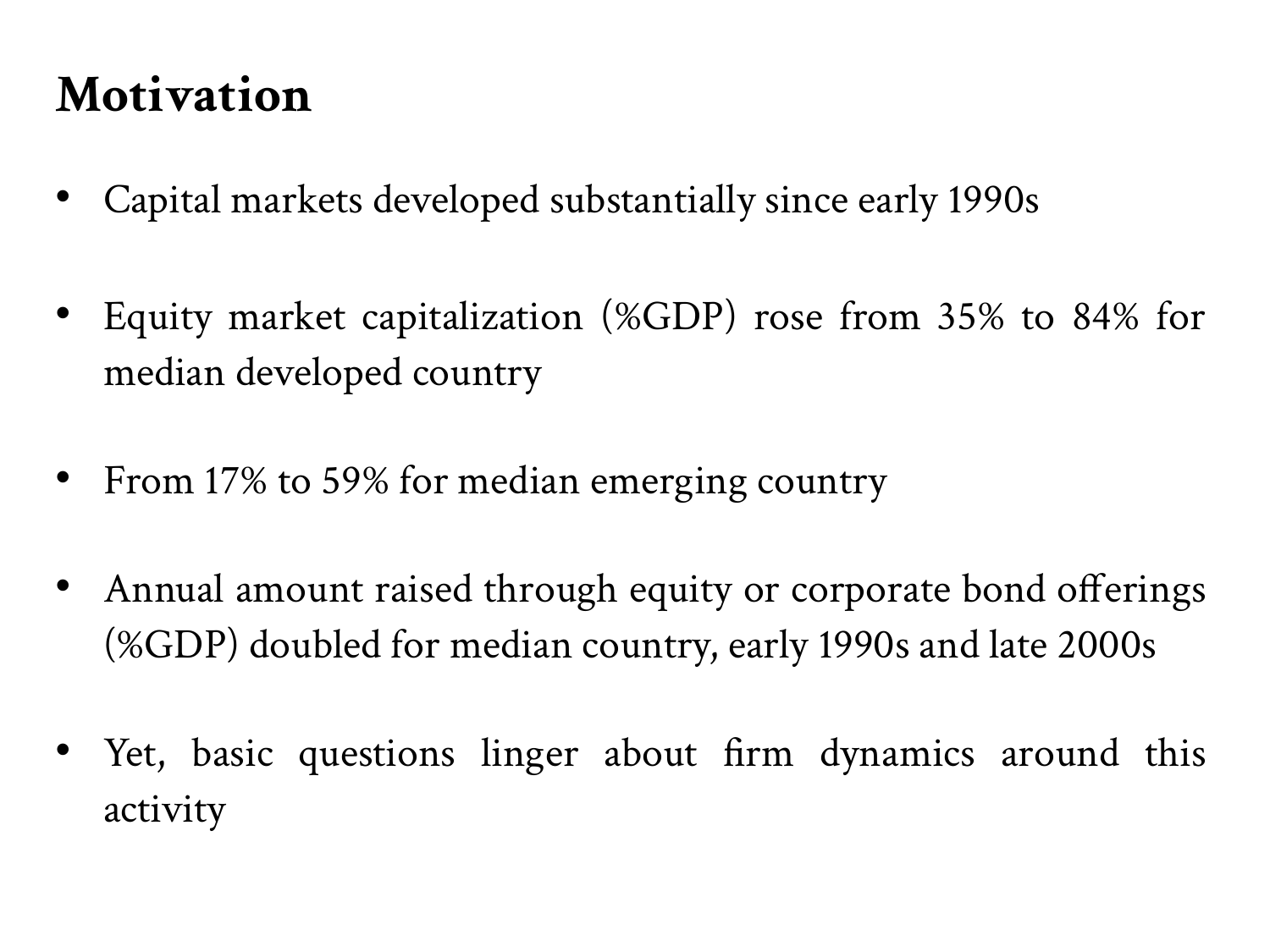

# Motivation
Capital markets developed substantially since early 1990s

Equity market capitalization (%GDP) rose from 35% to 84% for median developed country

From 17% to 59% for median emerging country

Annual amount raised through equity or corporate bond offerings (%GDP) doubled for median country, early 1990s and late 2000s

Yet, basic questions linger about firm dynamics around this activity